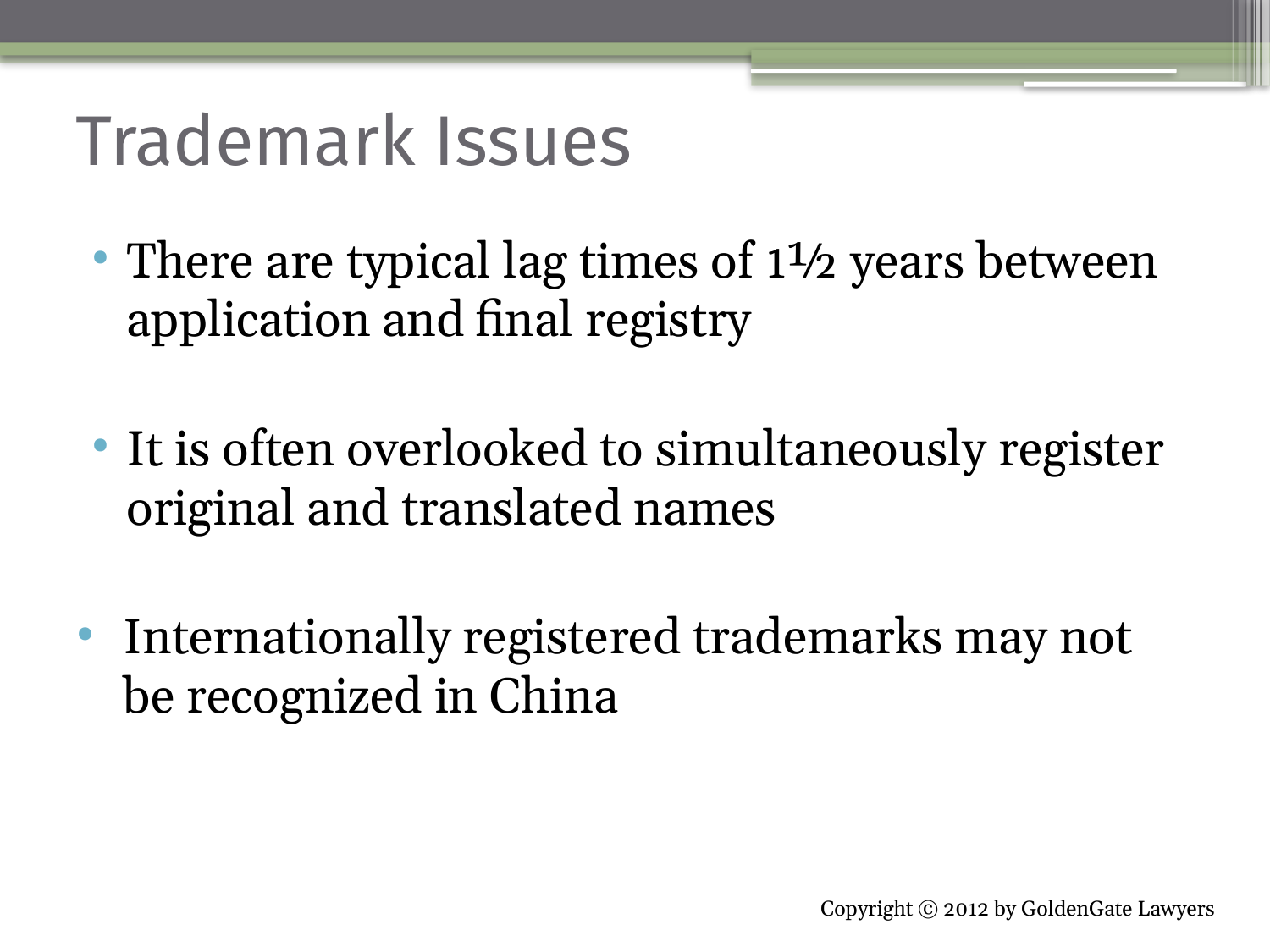

# Trademark Issues
There are typical lag times of 1½ years between application and final registry

It is often overlooked to simultaneously register original and translated names

Internationally registered trademarks may not be recognized in China
Copyright © 2012 by GoldenGate Lawyers